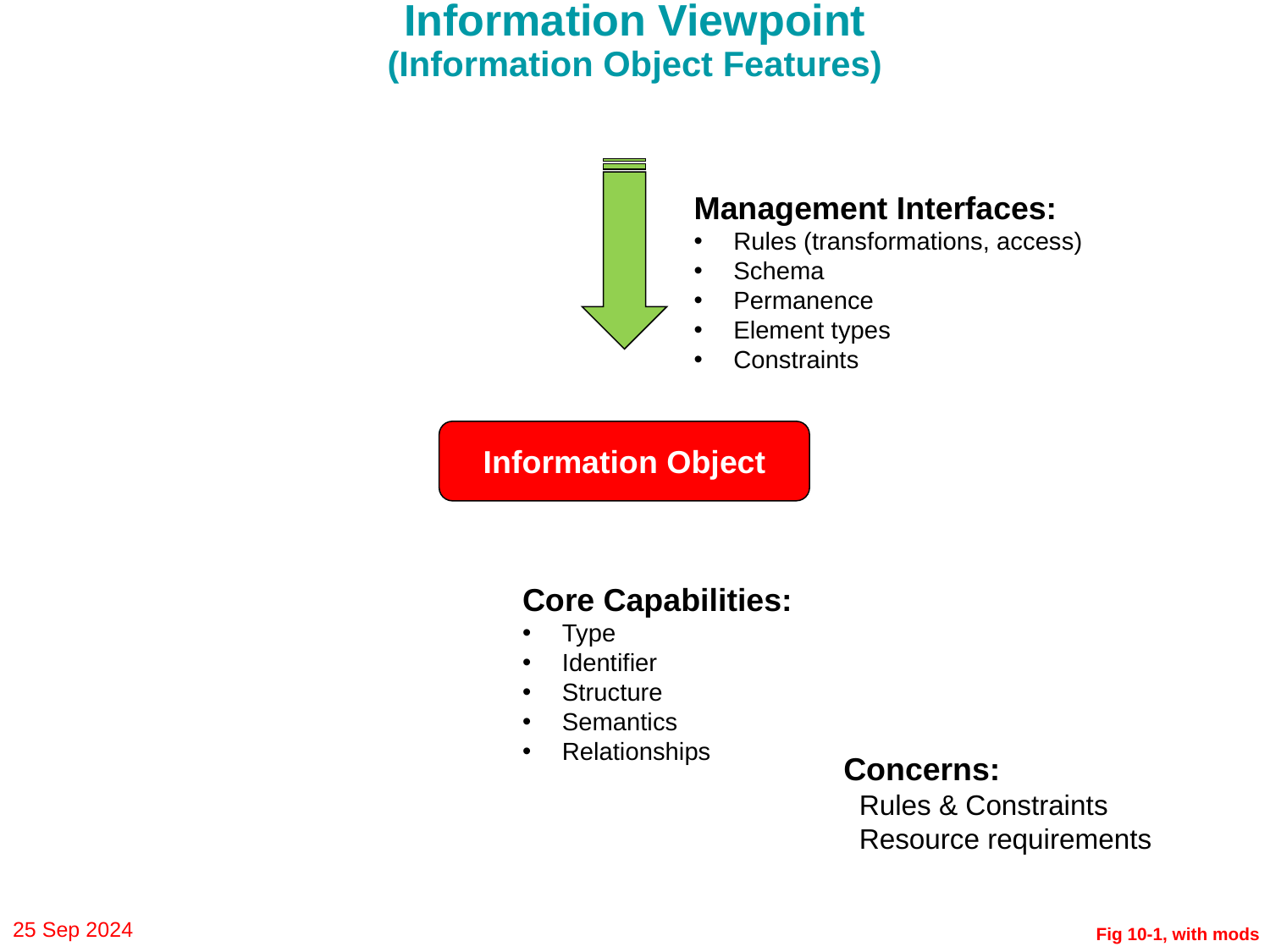

Information Viewpoint
(Information Object Features)
Management Interfaces:
Rules (transformations, access)
Schema
Permanence
Element types
Constraints

Information Object
Core Capabilities:
Type
Identifier
Structure
Semantics
Relationships
Concerns:
  Rules & Constraints
  Resource requirements
25 Sep 2024
Fig 10-1, with mods